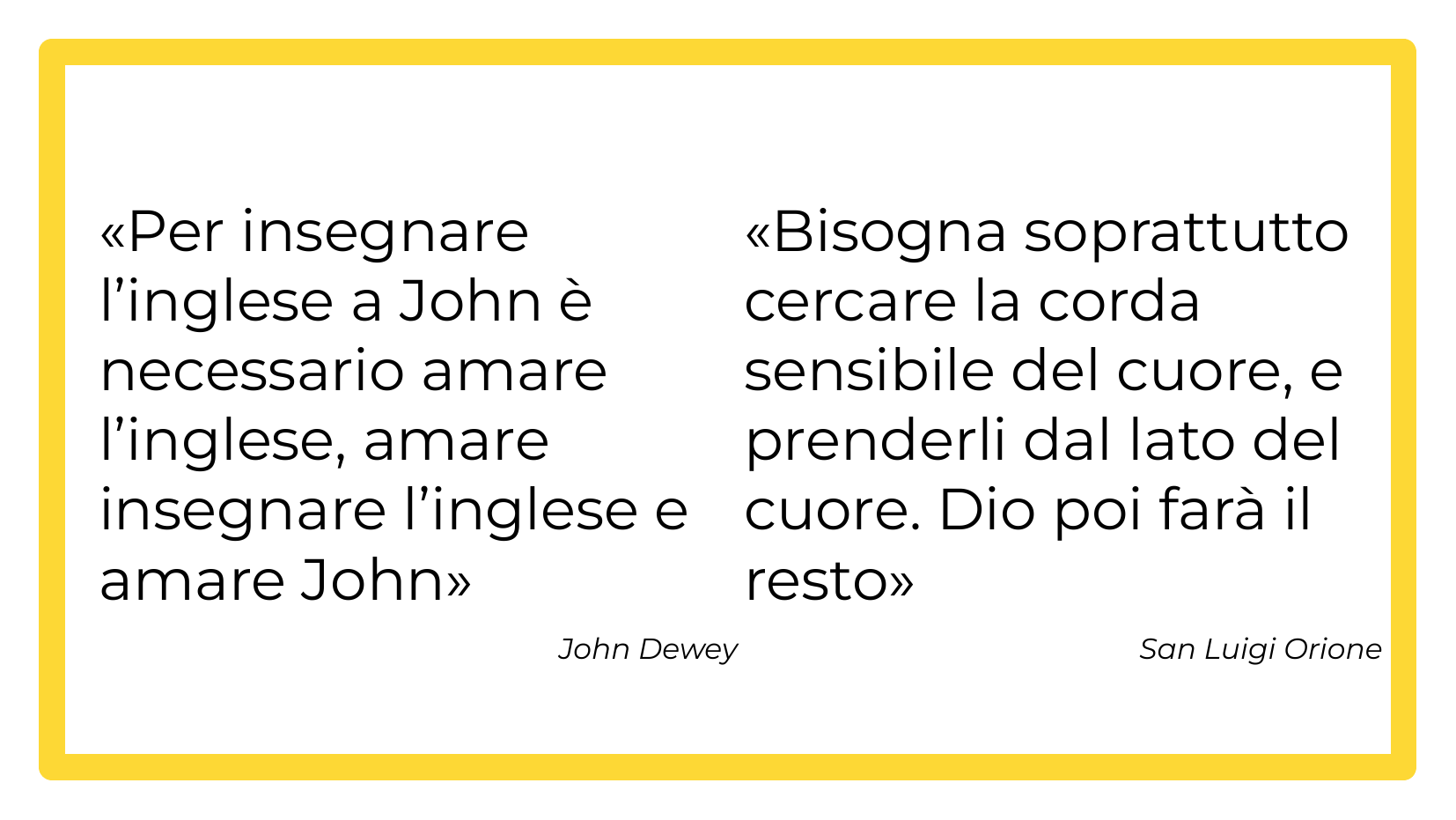

# «Per insegnare l’inglese a John è necessario amare l’inglese, amare insegnare l’inglese e amare John»
John Dewey
«Bisogna soprattutto cercare la corda sensibile del cuore, e prenderli dal lato del cuore. Dio poi farà il resto»
San Luigi Orione